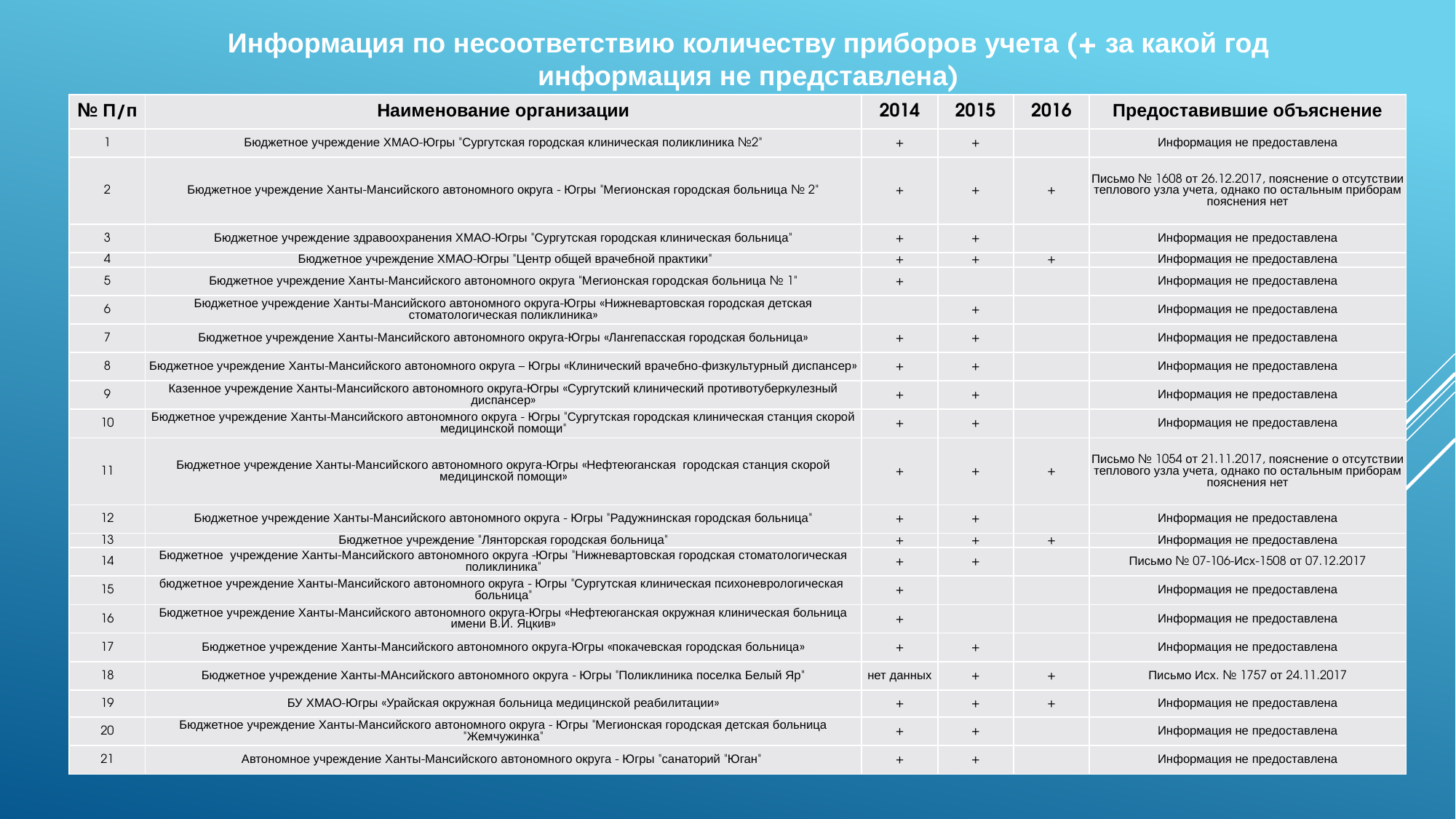

Информация по несоответствию количеству приборов учета (+ за какой год информация не представлена)
| № П/п | Наименование организации | 2014 | 2015 | 2016 | Предоставившие объяснение |
| --- | --- | --- | --- | --- | --- |
| 1 | Бюджетное учреждение ХМАО-Югры "Сургутская городская клиническая поликлиника №2" | + | + |  | Информация не предоставлена |
| 2 | Бюджетное учреждение Ханты-Мансийского автономного округа - Югры "Мегионская городская больница № 2" | + | + | + | Письмо № 1608 от 26.12.2017, пояснение о отсутствии теплового узла учета, однако по остальным приборам пояснения нет |
| 3 | Бюджетное учреждение здравоохранения ХМАО-Югры "Сургутская городская клиническая больница" | + | + |  | Информация не предоставлена |
| 4 | Бюджетное учреждение ХМАО-Югры "Центр общей врачебной практики" | + | + | + | Информация не предоставлена |
| 5 | Бюджетное учреждение Ханты-Мансийского автономного округа "Мегионская городская больница № 1" | + |  |  | Информация не предоставлена |
| 6 | Бюджетное учреждение Ханты-Мансийского автономного округа-Югры «Нижневартовская городская детская стоматологическая поликлиника» |  | + |  | Информация не предоставлена |
| 7 | Бюджетное учреждение Ханты-Мансийского автономного округа-Югры «Лангепасская городская больница» | + | + |  | Информация не предоставлена |
| 8 | Бюджетное учреждение Ханты-Мансийского автономного округа – Югры «Клинический врачебно-физкультурный диспансер» | + | + |  | Информация не предоставлена |
| 9 | Казенное учреждение Ханты-Мансийского автономного округа-Югры «Сургутский клинический противотуберкулезный диспансер» | + | + |  | Информация не предоставлена |
| 10 | Бюджетное учреждение Ханты-Мансийского автономного округа - Югры "Сургутская городская клиническая станция скорой медицинской помощи" | + | + |  | Информация не предоставлена |
| 11 | Бюджетное учреждение Ханты-Мансийского автономного округа-Югры «Нефтеюганская городская станция скорой медицинской помощи» | + | + | + | Письмо № 1054 от 21.11.2017, пояснение о отсутствии теплового узла учета, однако по остальным приборам пояснения нет |
| 12 | Бюджетное учреждение Ханты-Мансийского автономного округа - Югры "Радужнинская городская больница" | + | + |  | Информация не предоставлена |
| 13 | Бюджетное учреждение "Лянторская городская больница" | + | + | + | Информация не предоставлена |
| 14 | Бюджетное учреждение Ханты-Мансийского автономного округа -Югры "Нижневартовская городская стоматологическая поликлиника" | + | + |  | Письмо № 07-106-Исх-1508 от 07.12.2017 |
| 15 | бюджетное учреждение Ханты-Мансийского автономного округа - Югры "Сургутская клиническая психоневрологическая больница" | + |  |  | Информация не предоставлена |
| 16 | Бюджетное учреждение Ханты-Мансийского автономного округа-Югры «Нефтеюганская окружная клиническая больница имени В.И. Яцкив» | + |  |  | Информация не предоставлена |
| 17 | Бюджетное учреждение Ханты-Мансийского автономного округа-Югры «покачевская городская больница» | + | + |  | Информация не предоставлена |
| 18 | Бюджетное учреждение Ханты-МАнсийского автономного округа - Югры "Поликлиника поселка Белый Яр" | нет данных | + | + | Письмо Исх. № 1757 от 24.11.2017 |
| 19 | БУ ХМАО-Югры «Урайская окружная больница медицинской реабилитации» | + | + | + | Информация не предоставлена |
| 20 | Бюджетное учреждение Ханты-Мансийского автономного округа - Югры "Мегионская городская детская больница "Жемчужинка" | + | + |  | Информация не предоставлена |
| 21 | Автономное учреждение Ханты-Мансийского автономного округа - Югры "санаторий "Юган" | + | + |  | Информация не предоставлена |